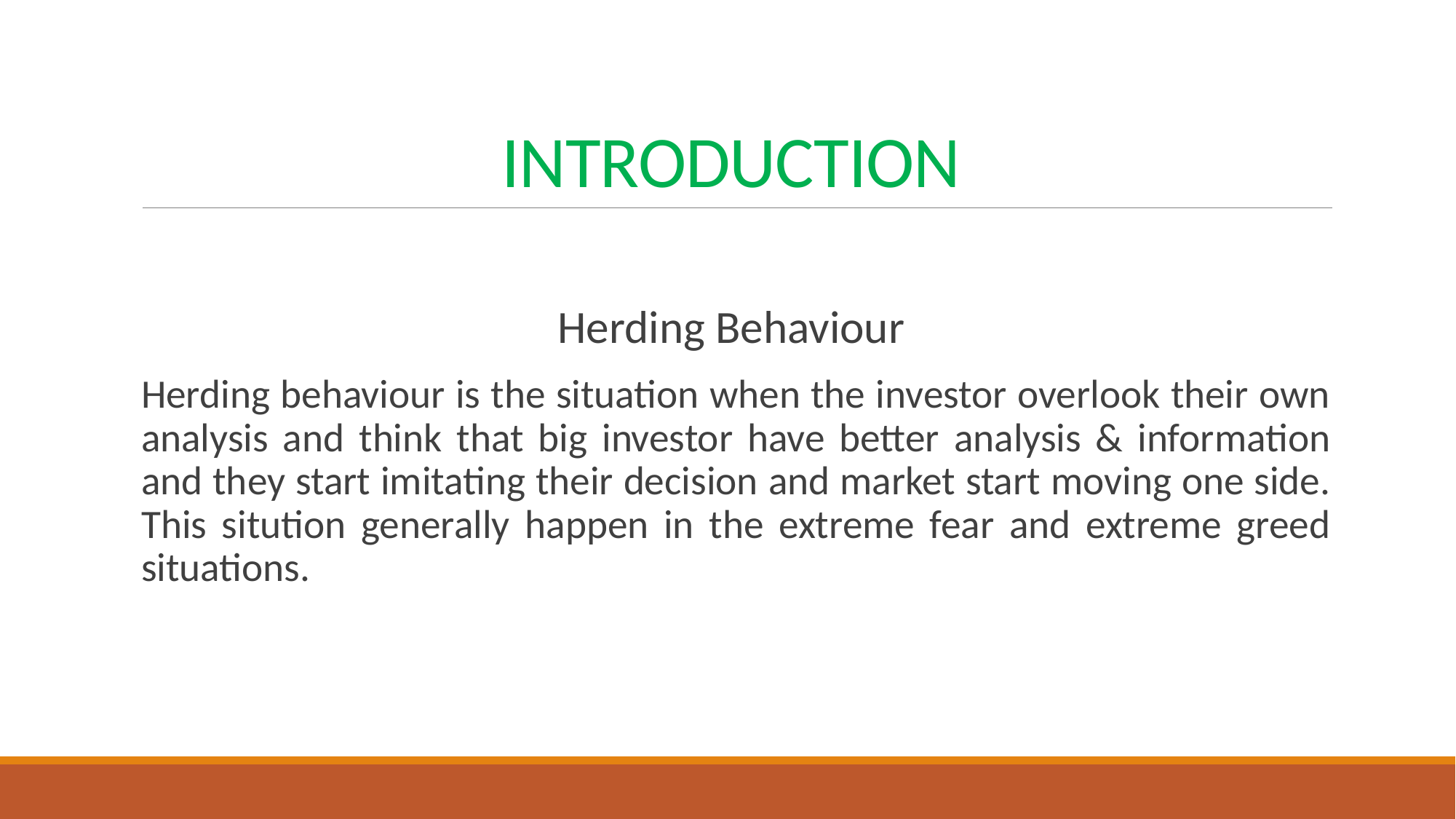

# INTRODUCTION

Herding Behaviour
Herding behaviour is the situation when the investor overlook their own analysis and think that big investor have better analysis & information and they start imitating their decision and market start moving one side. This sitution generally happen in the extreme fear and extreme greed situations.